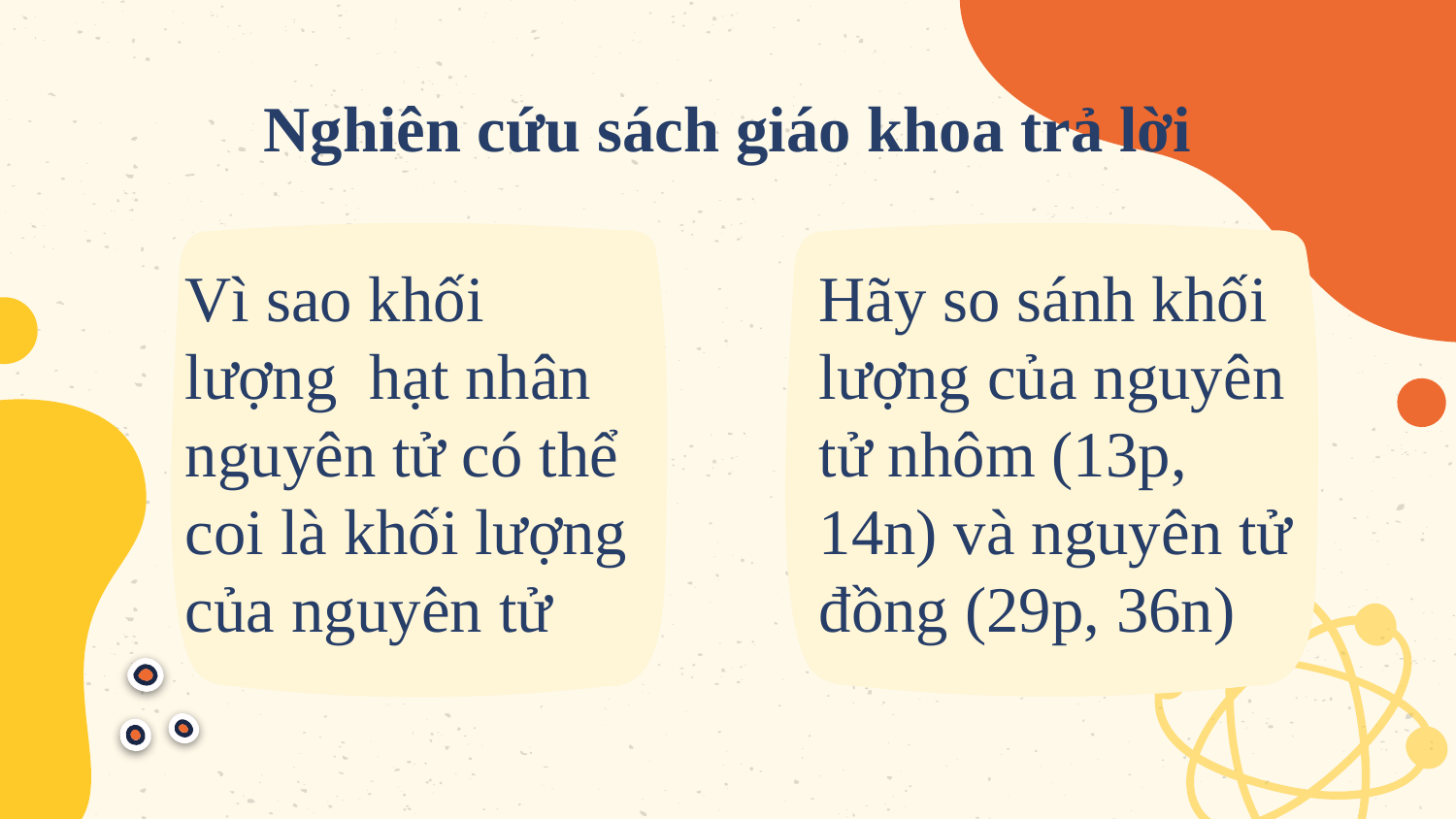

# Nghiên cứu sách giáo khoa trả lời

Vì sao khối lượng  hạt nhân nguyên tử có thể coi là khối lượng của nguyên tử
Hãy so sánh khối lượng của nguyên tử nhôm (13p, 14n) và nguyên tử đồng (29p, 36n)